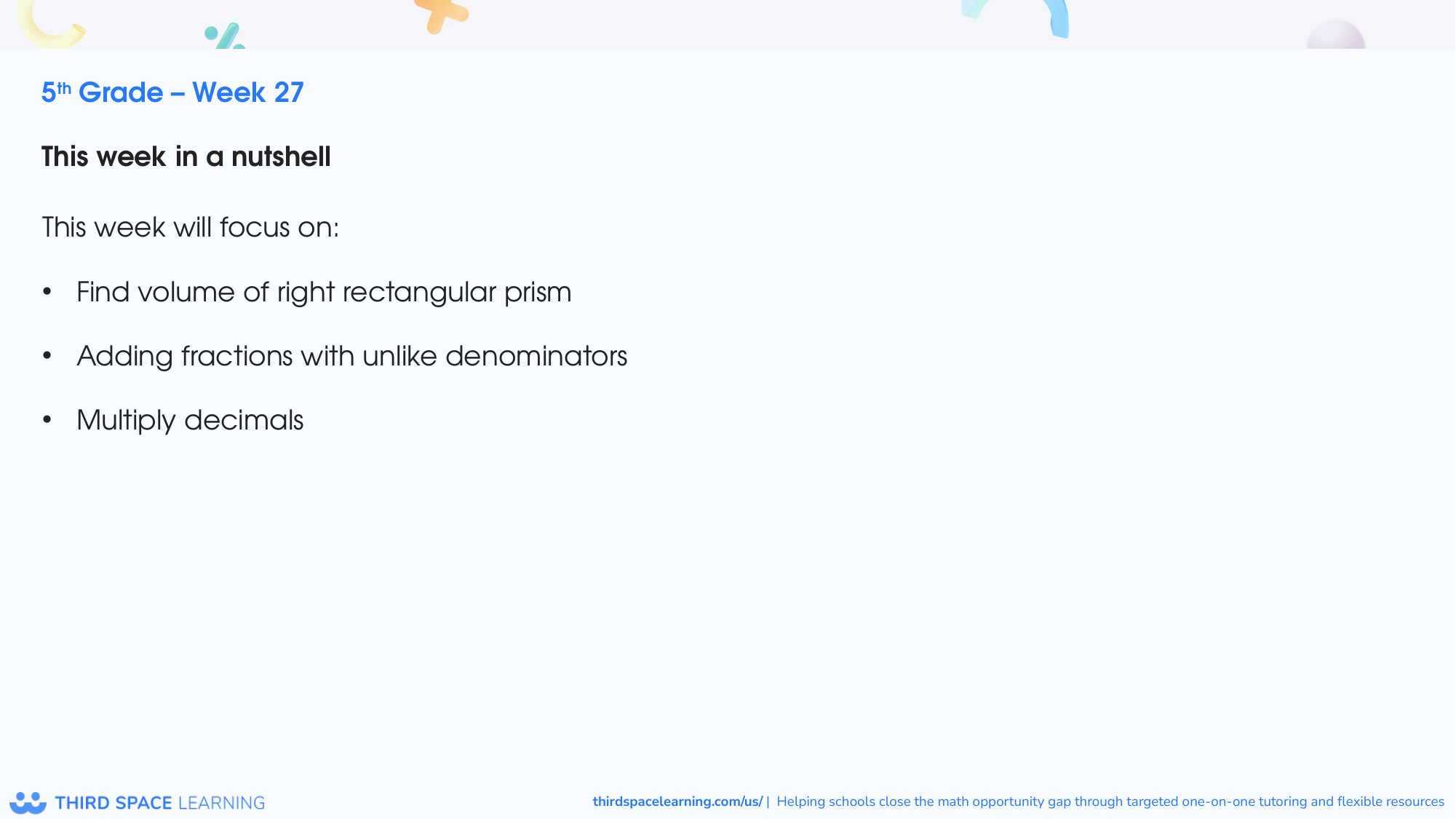

5th Grade – Week 27
This week in a nutshell
This week will focus on:
Find volume of right rectangular prism
Adding fractions with unlike denominators
Multiply decimals